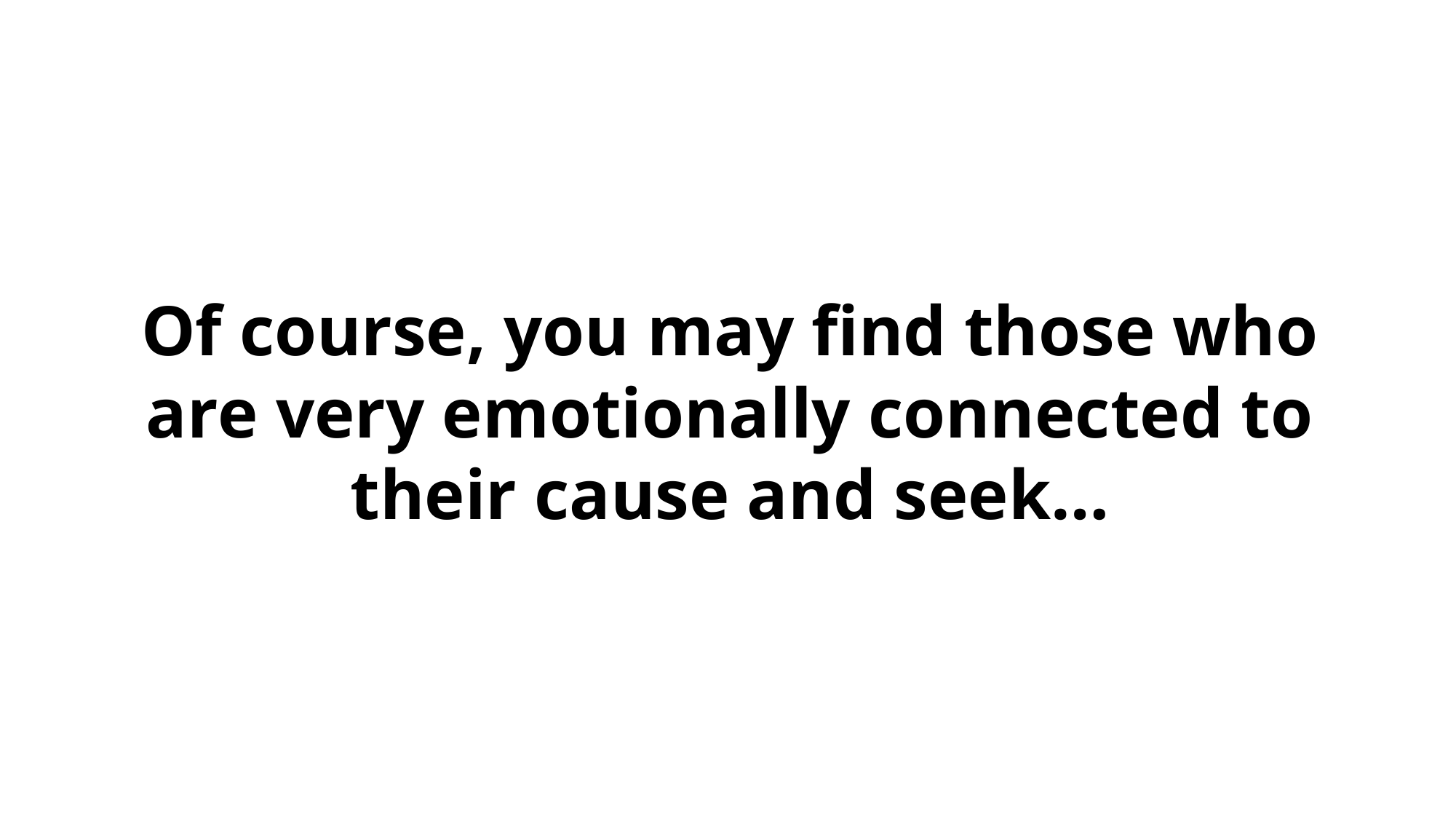

Of course, you may find those who are very emotionally connected to their cause and seek…